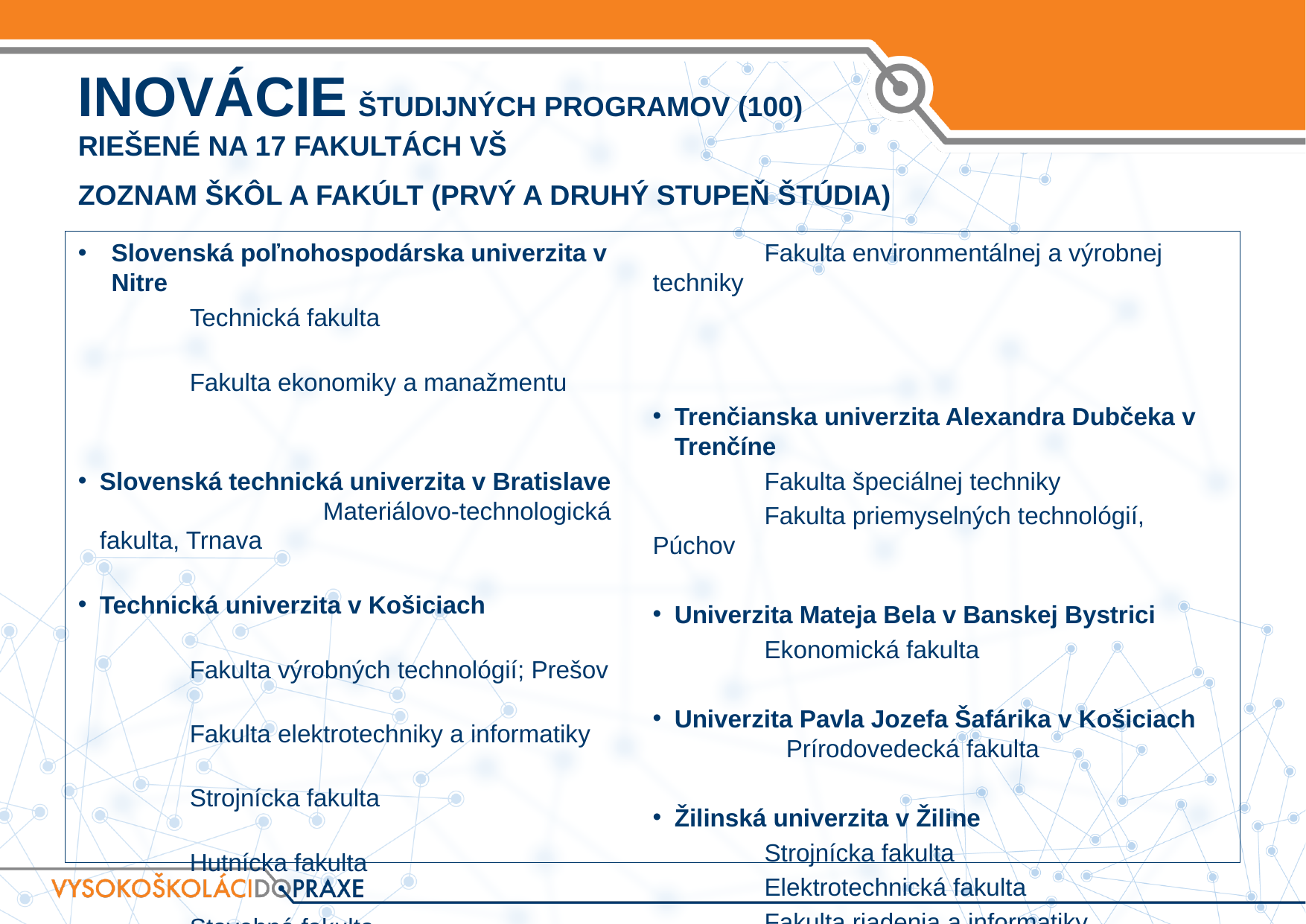

# Inovácie študijných programov (100) riešené na 17 fakultách VŠ
Zoznam škôl a fakúlt (prvý a druhý stupeň štúdia)
Slovenská poľnohospodárska univerzita v Nitre
	Technická fakulta
	Fakulta ekonomiky a manažmentu

Slovenská technická univerzita v Bratislave		Materiálovo-technologická fakulta, Trnava
Technická univerzita v Košiciach
	Fakulta výrobných technológií; Prešov
	Fakulta elektrotechniky a informatiky
	Strojnícka fakulta
	Hutnícka fakulta
	Stavebná fakulta

Technická univerzita vo Zvolene
	Fakulta environmentálnej a výrobnej techniky

Trenčianska univerzita Alexandra Dubčeka v Trenčíne
	Fakulta špeciálnej techniky
	Fakulta priemyselných technológií, Púchov

Univerzita Mateja Bela v Banskej Bystrici
	Ekonomická fakulta

Univerzita Pavla Jozefa Šafárika v Košiciach	Prírodovedecká fakulta

Žilinská univerzita v Žiline
	Strojnícka fakulta
	Elektrotechnická fakulta
	Fakulta riadenia a informatiky
	Stavebná fakulta
	Fakulta prevádzky a ekonomiky dopravy a 	spojov